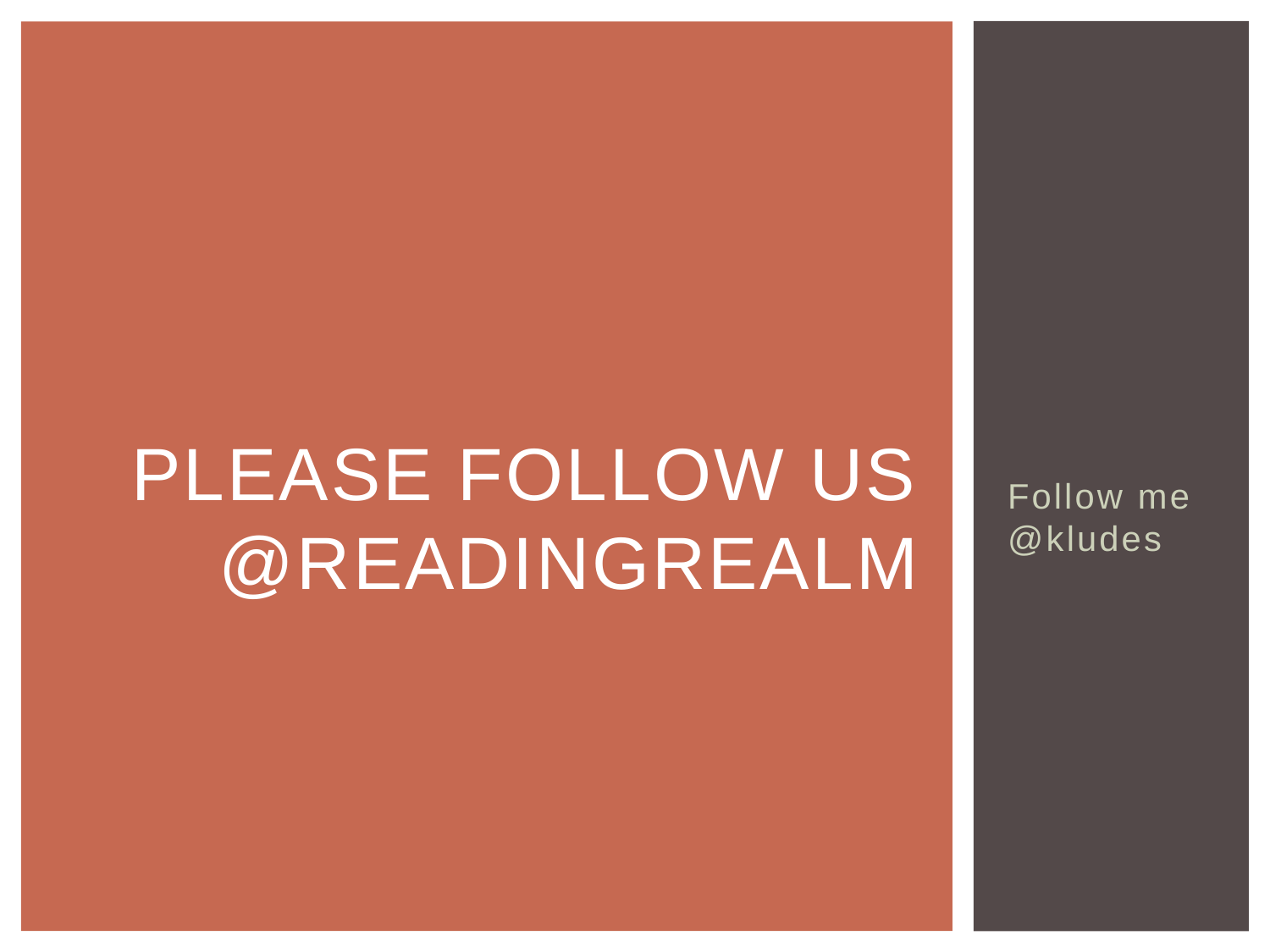

# Please Follow Us @ReadingRealm
Follow me @kludes